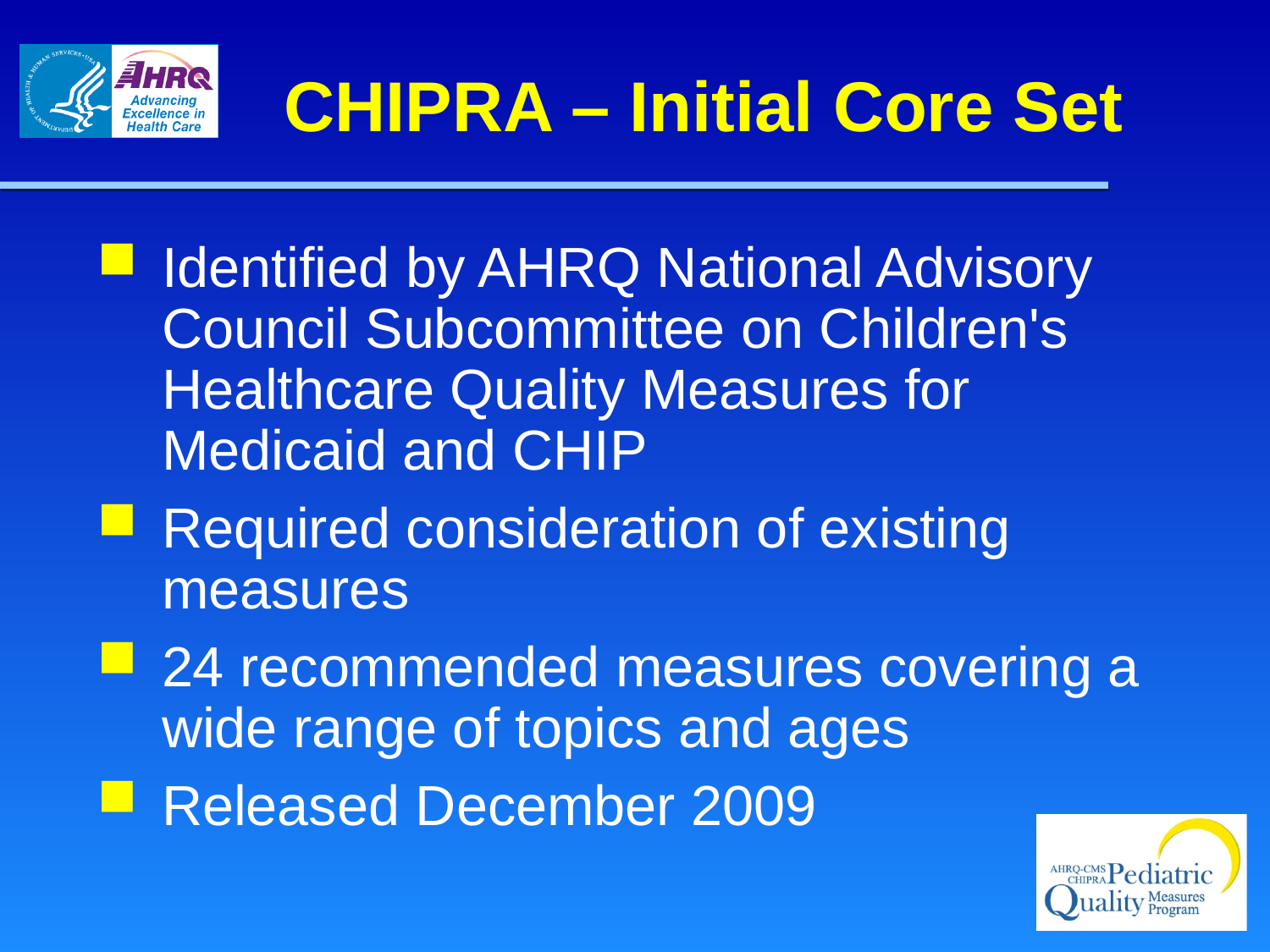

# CHIPRA – Initial Core Set
Identified by AHRQ National Advisory Council Subcommittee on Children's Healthcare Quality Measures for Medicaid and CHIP
Required consideration of existing measures
24 recommended measures covering a wide range of topics and ages
Released December 2009